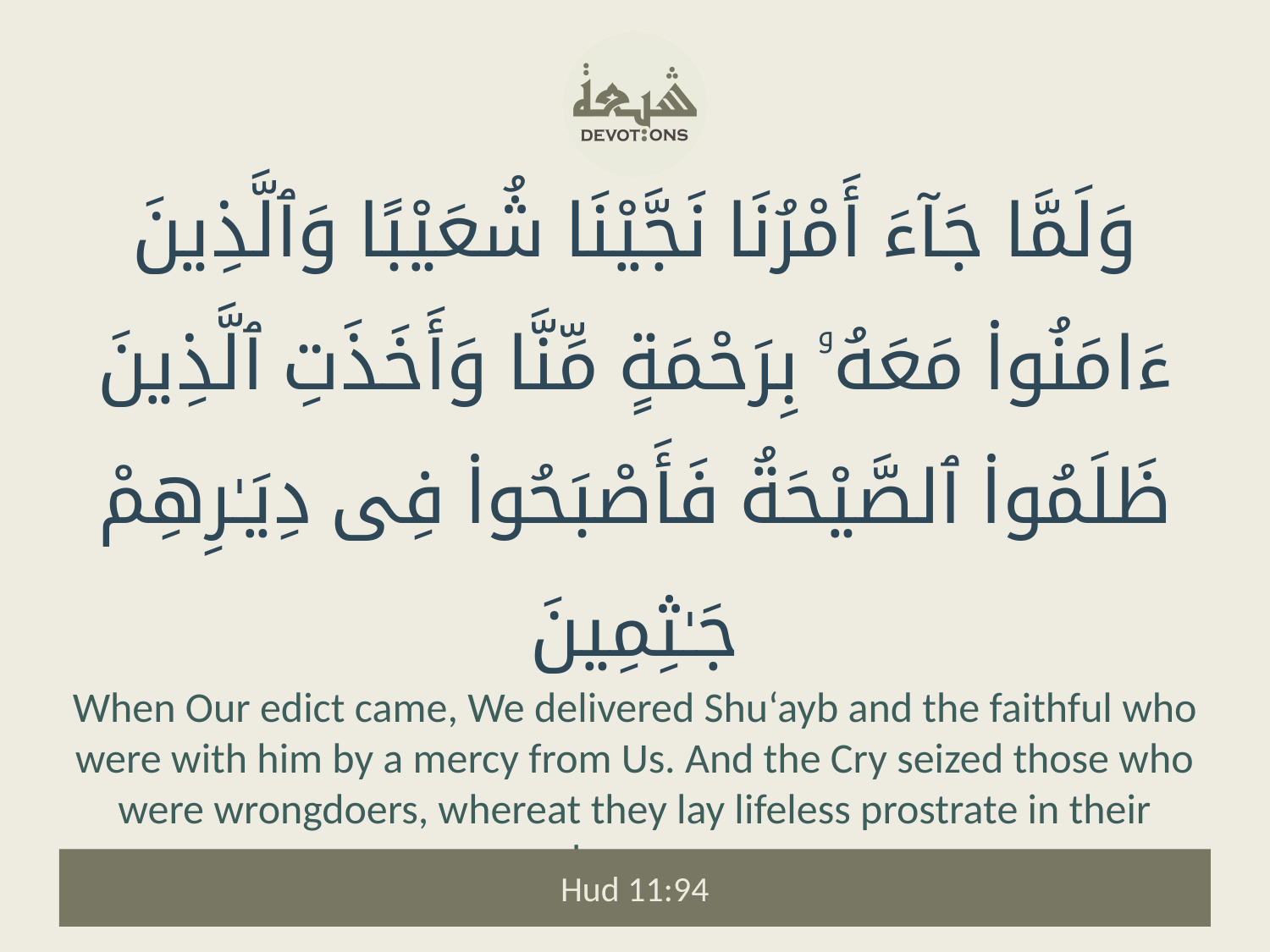

وَلَمَّا جَآءَ أَمْرُنَا نَجَّيْنَا شُعَيْبًا وَٱلَّذِينَ ءَامَنُوا۟ مَعَهُۥ بِرَحْمَةٍ مِّنَّا وَأَخَذَتِ ٱلَّذِينَ ظَلَمُوا۟ ٱلصَّيْحَةُ فَأَصْبَحُوا۟ فِى دِيَـٰرِهِمْ جَـٰثِمِينَ
When Our edict came, We delivered Shu‘ayb and the faithful who were with him by a mercy from Us. And the Cry seized those who were wrongdoers, whereat they lay lifeless prostrate in their homes,
Hud 11:94